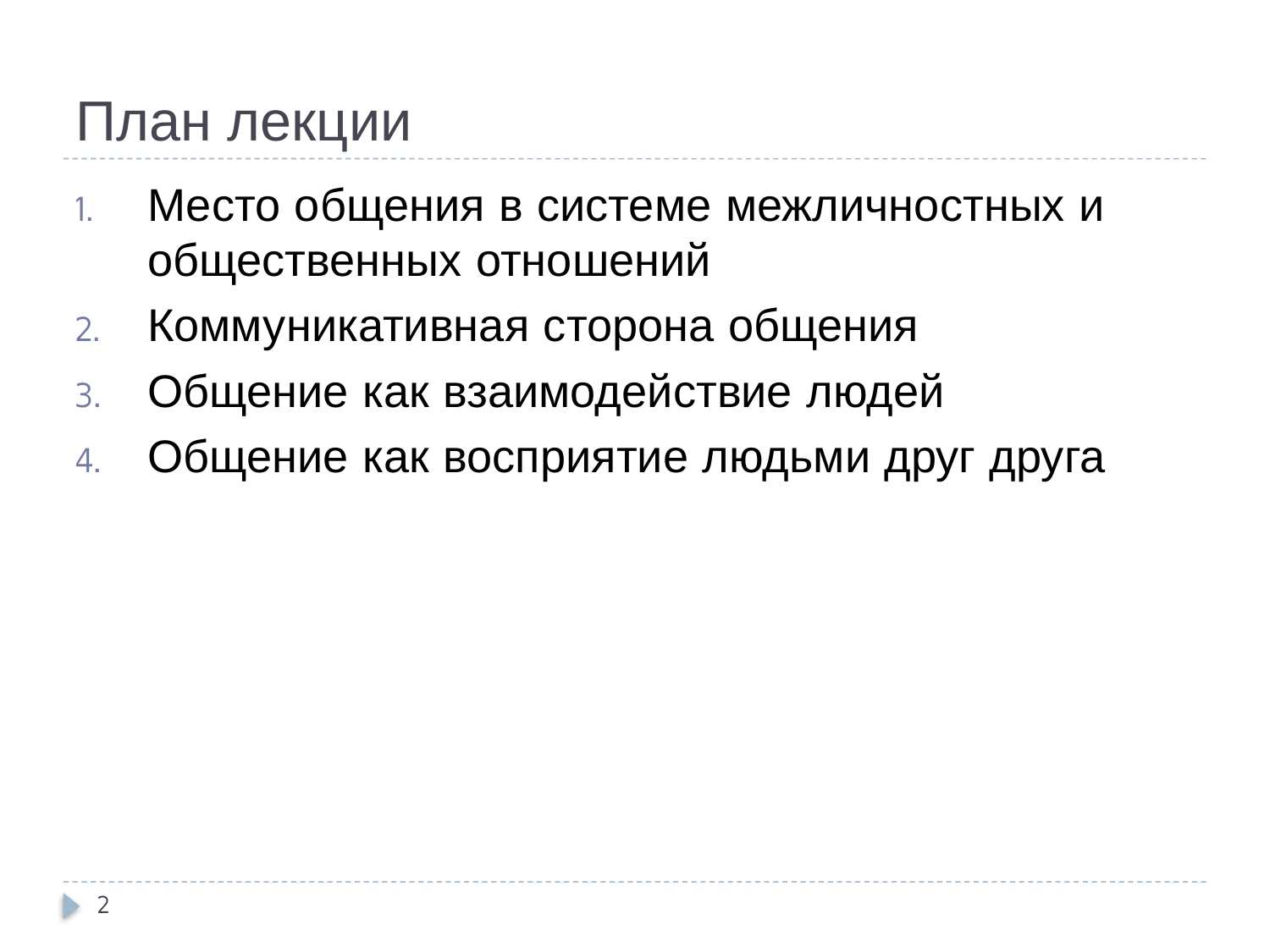

# План лекции
Место общения в системе межличностных и общественных отношений
Коммуникативная сторона общения
Общение как взаимодействие людей
Общение как восприятие людьми друг друга
2